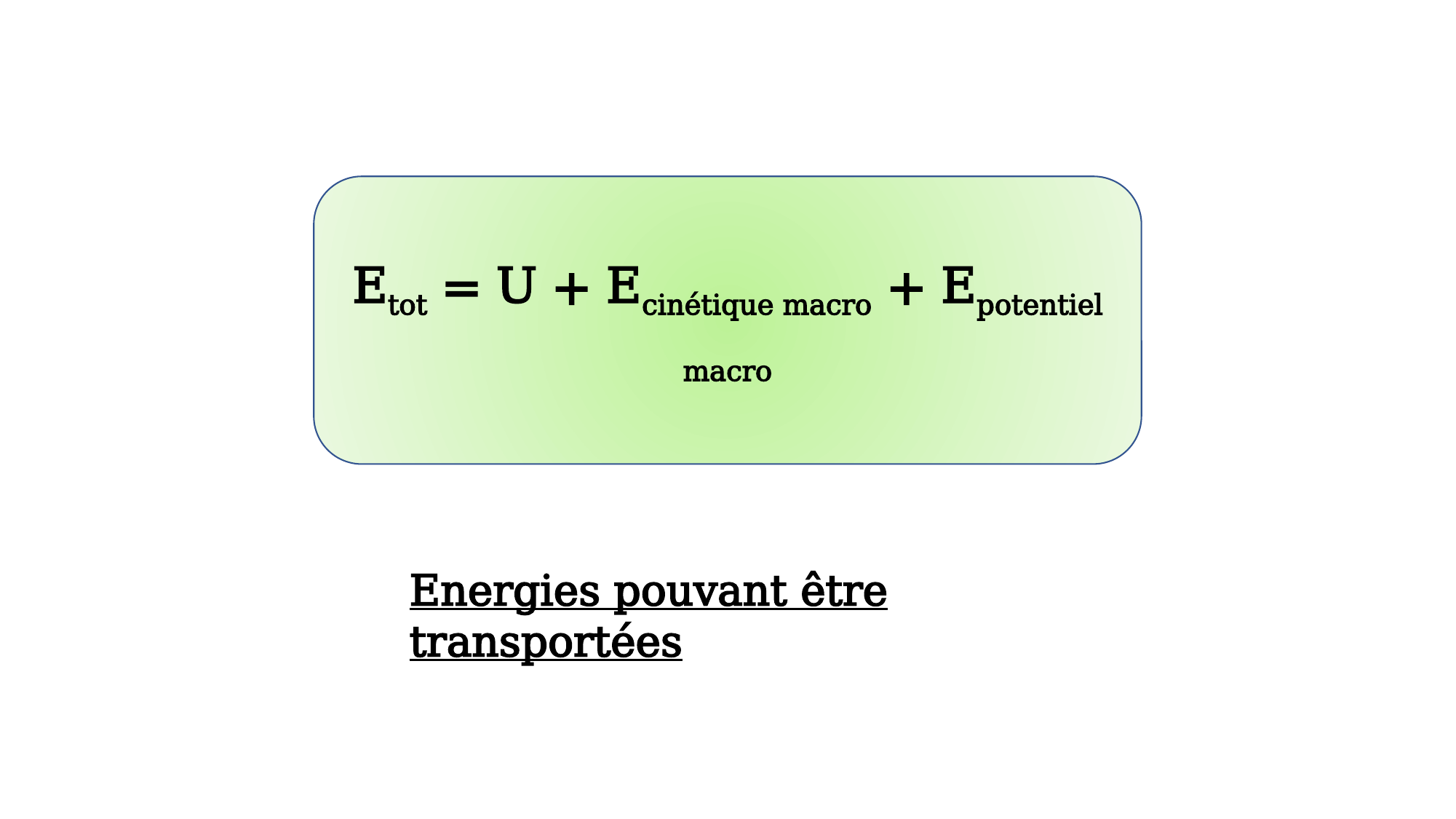

Etot = U + Ecinétique macro + Epotentiel macro
Energies pouvant être transportées